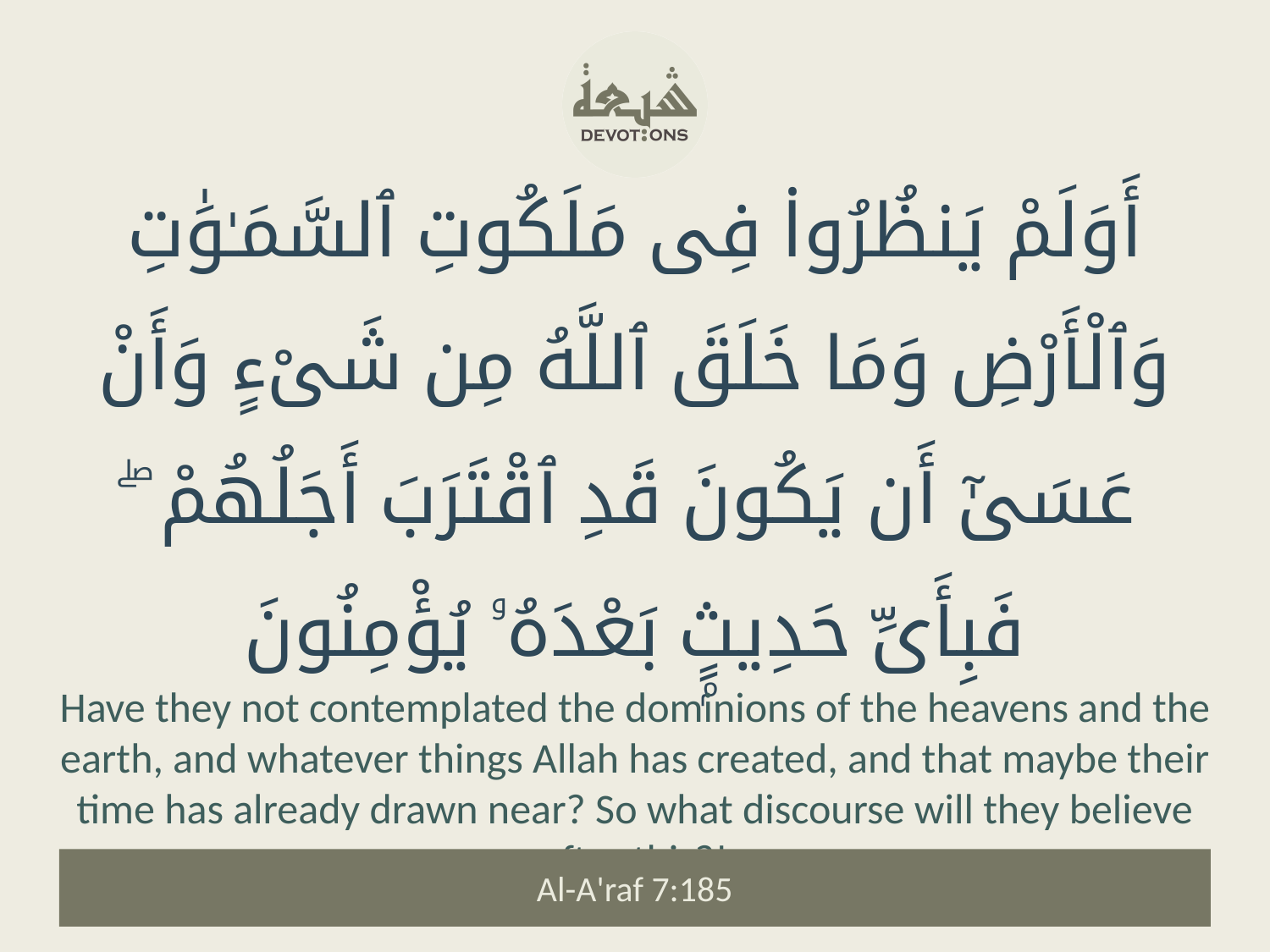

أَوَلَمْ يَنظُرُوا۟ فِى مَلَكُوتِ ٱلسَّمَـٰوَٰتِ وَٱلْأَرْضِ وَمَا خَلَقَ ٱللَّهُ مِن شَىْءٍ وَأَنْ عَسَىٰٓ أَن يَكُونَ قَدِ ٱقْتَرَبَ أَجَلُهُمْ ۖ فَبِأَىِّ حَدِيثٍۭ بَعْدَهُۥ يُؤْمِنُونَ
Have they not contemplated the dominions of the heavens and the earth, and whatever things Allah has created, and that maybe their time has already drawn near? So what discourse will they believe after this?!
Al-A'raf 7:185